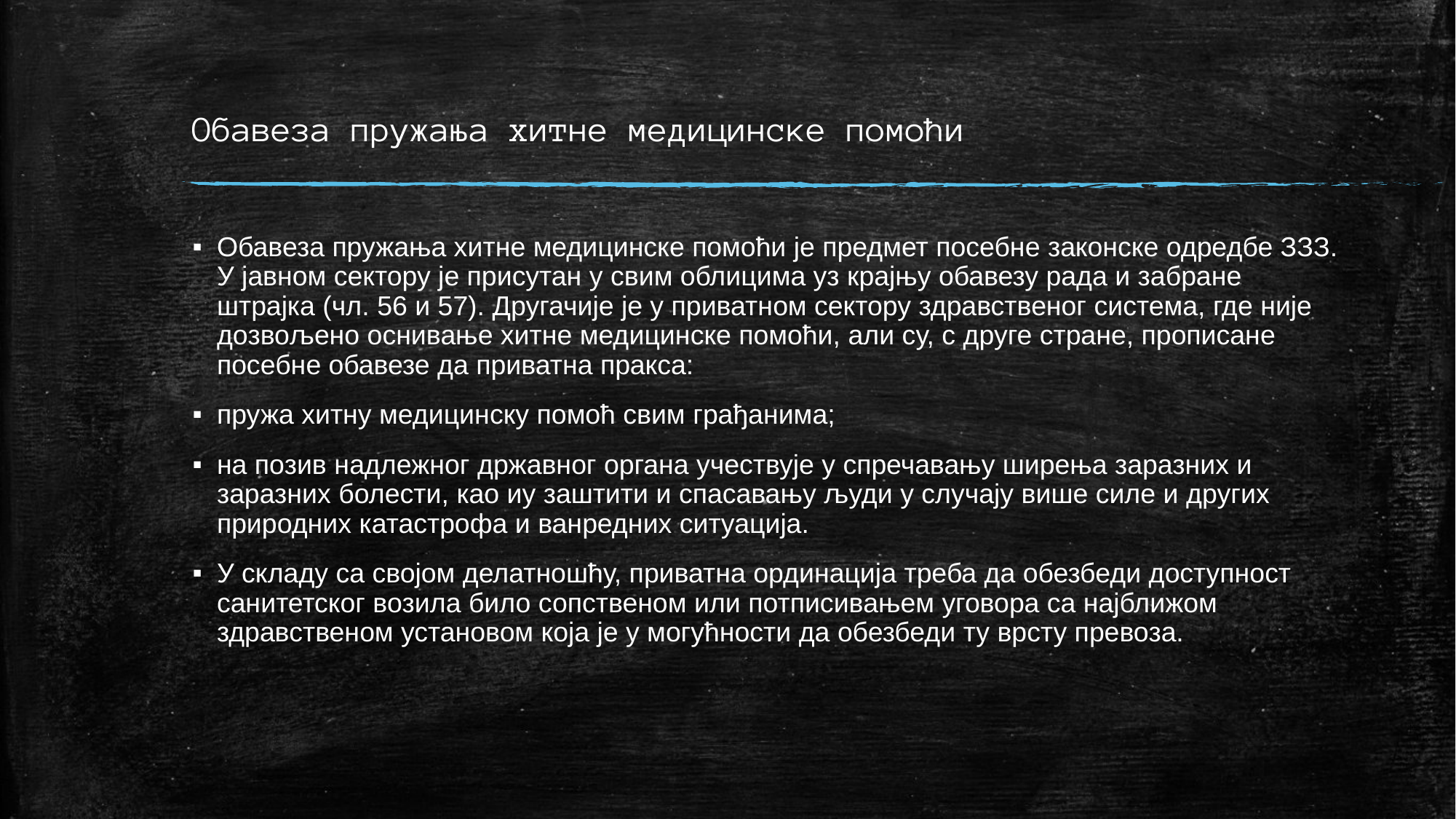

# Обавеза пружања хитне медицинске помоћи
Обавеза пружања хитне медицинске помоћи је предмет посебне законске одредбе ЗЗЗ. У јавном сектору је присутан у свим облицима уз крајњу обавезу рада и забране штрајка (чл. 56 и 57). Другачије је у приватном сектору здравственог система, где није дозвољено оснивање хитне медицинске помоћи, али су, с друге стране, прописане посебне обавезе да приватна пракса:
пружа хитну медицинску помоћ свим грађанима;
на позив надлежног државног органа учествује у спречавању ширења заразних и заразних болести, као иу заштити и спасавању људи у случају више силе и других природних катастрофа и ванредних ситуација.
У складу са својом делатношћу, приватна ординација треба да обезбеди доступност санитетског возила било сопственом или потписивањем уговора са најближом здравственом установом која је у могућности да обезбеди ту врсту превоза.